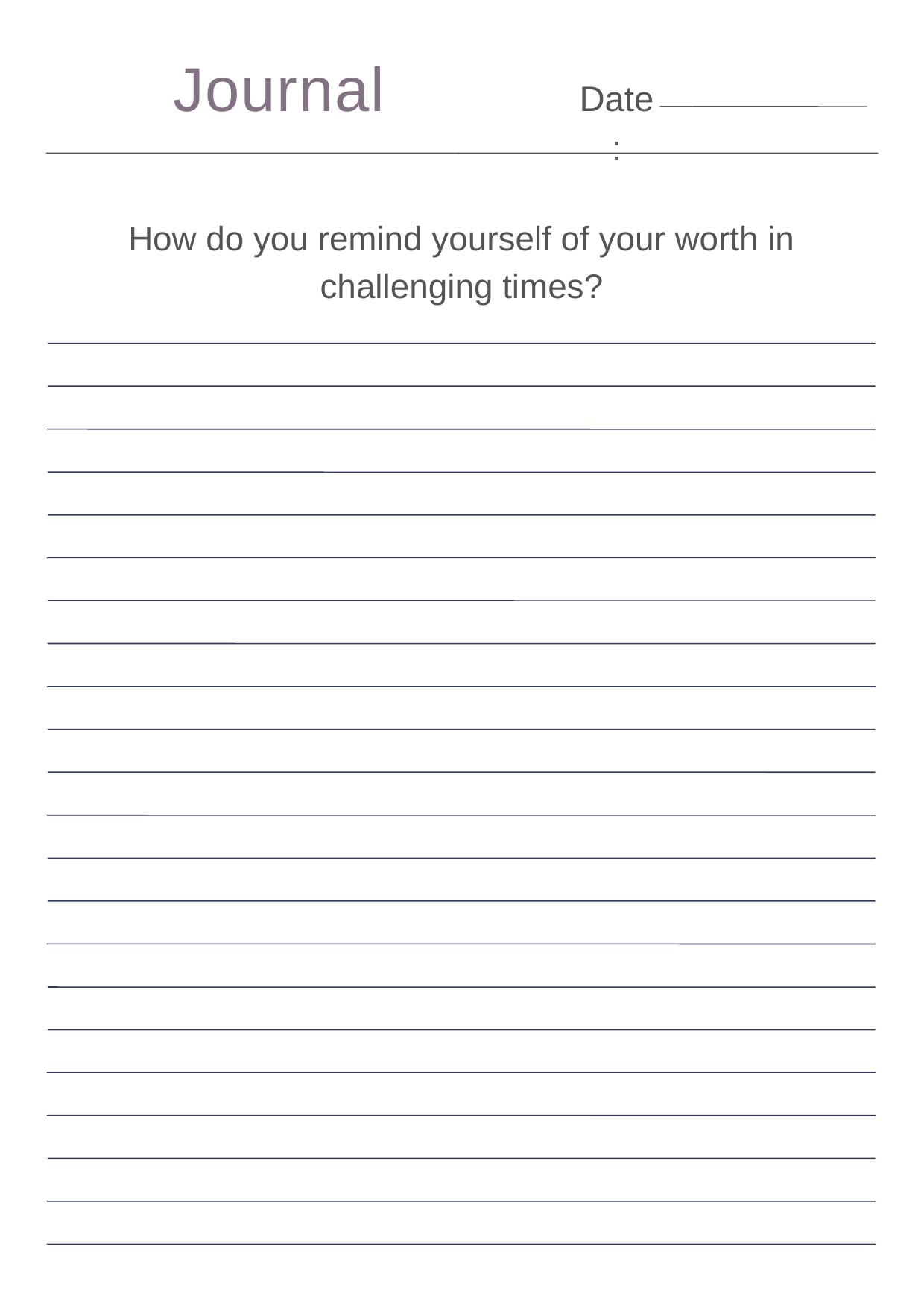

Journal
Date:

How do you remind yourself of your worth in challenging times?